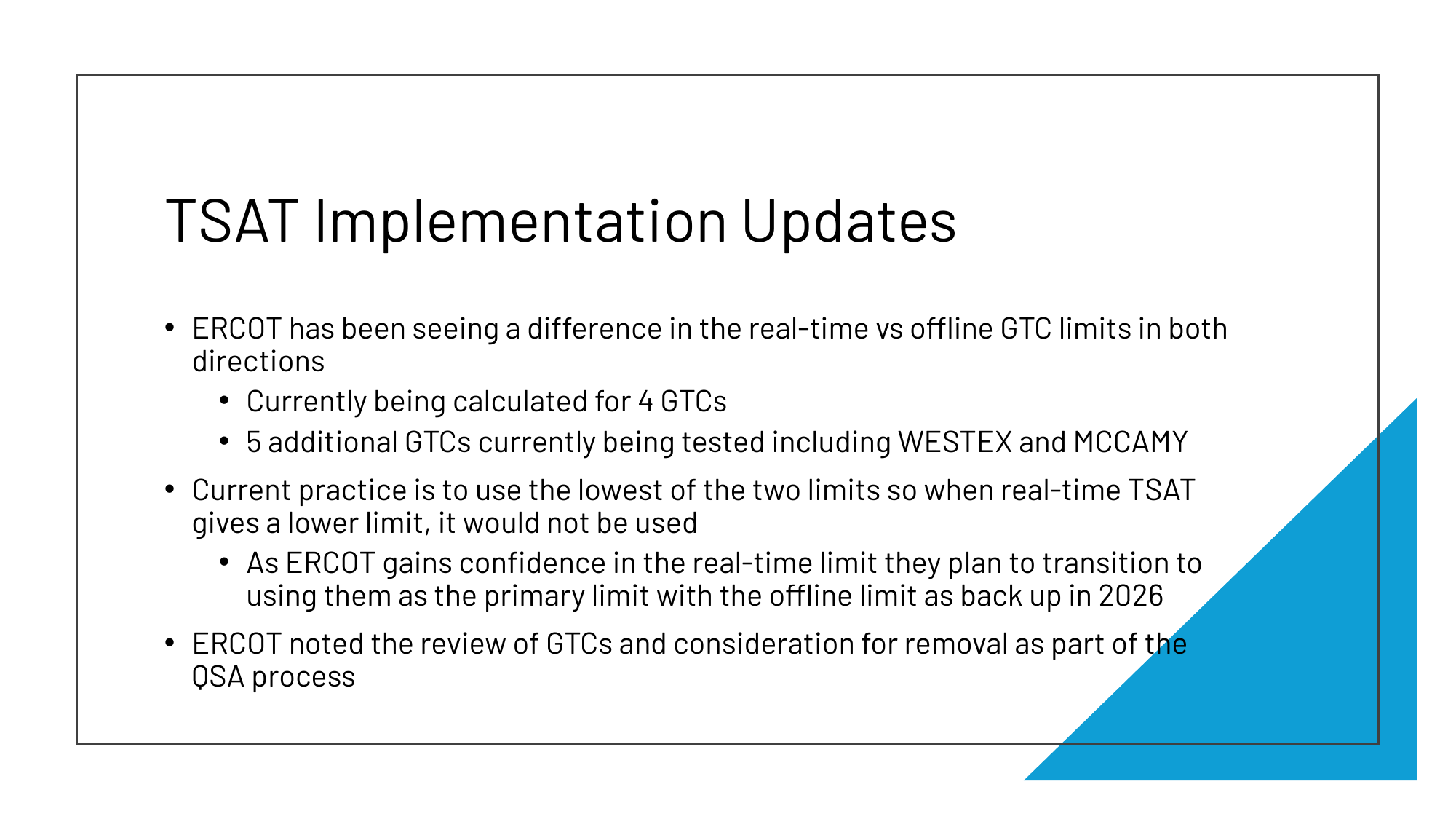

# TSAT Implementation Updates
ERCOT has been seeing a difference in the real-time vs offline GTC limits in both directions
Currently being calculated for 4 GTCs
5 additional GTCs currently being tested including WESTEX and MCCAMY
Current practice is to use the lowest of the two limits so when real-time TSAT gives a lower limit, it would not be used
As ERCOT gains confidence in the real-time limit they plan to transition to using them as the primary limit with the offline limit as back up in 2026
ERCOT noted the review of GTCs and consideration for removal as part of the QSA process